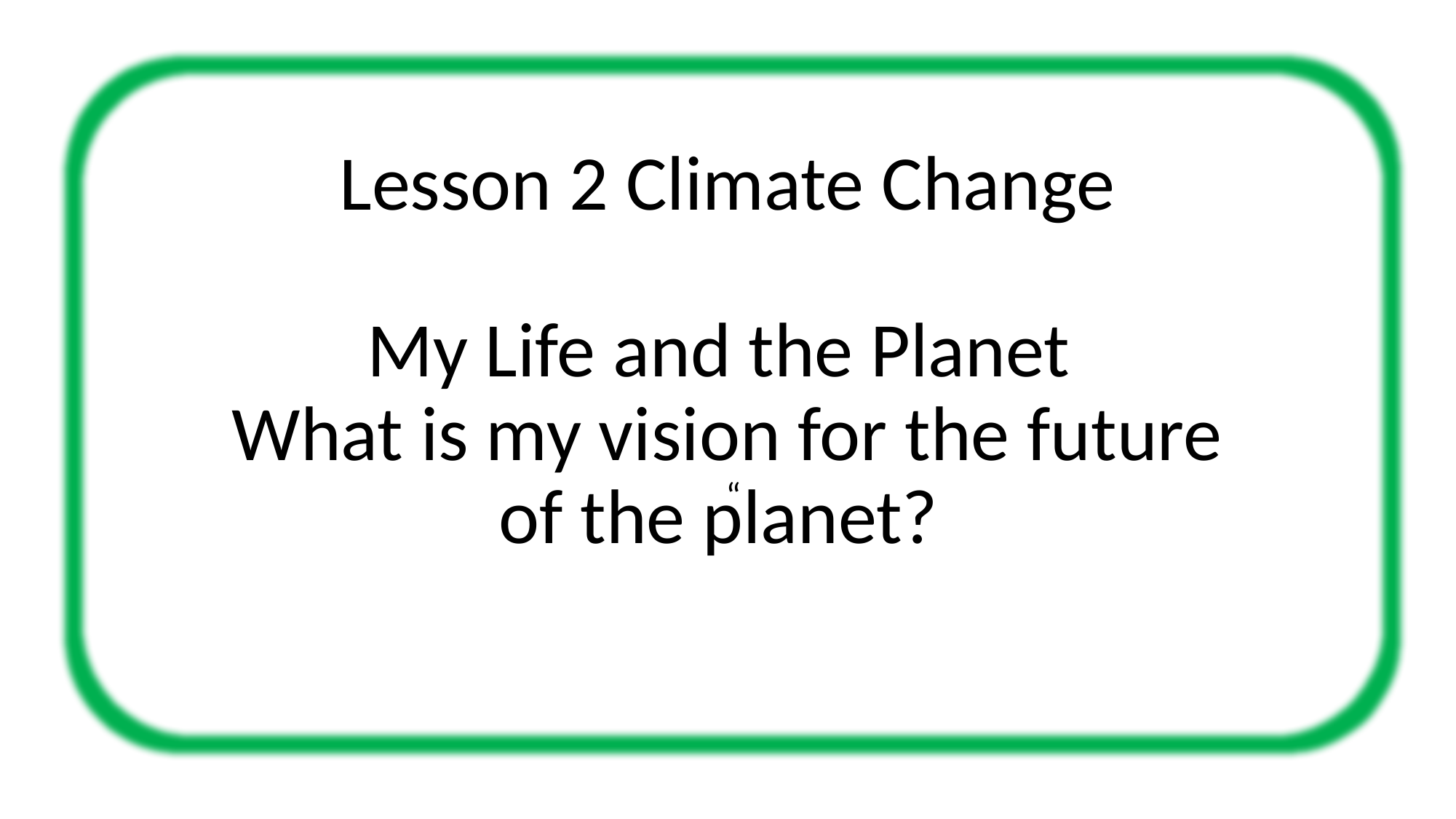

# Lesson 2 Climate Change My Life and the Planet What is my vision for the future of the planet?
“